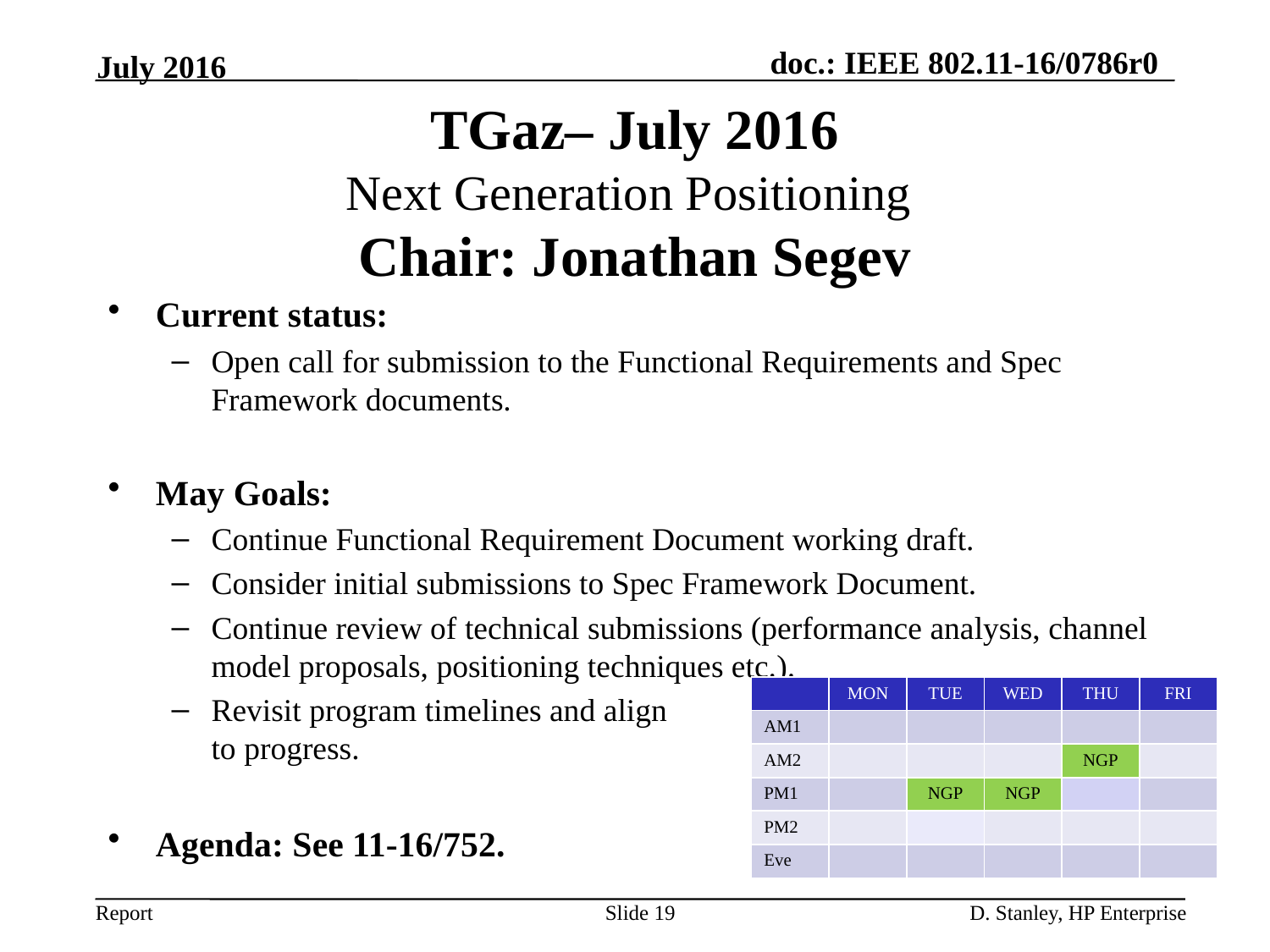

July 2016
# TGaz– July 2016 Next Generation Positioning Chair: Jonathan Segev
Current status:
Open call for submission to the Functional Requirements and Spec Framework documents.

May Goals:
Continue Functional Requirement Document working draft.
Consider initial submissions to Spec Framework Document.
Continue review of technical submissions (performance analysis, channel model proposals, positioning techniques etc.).
Revisit program timelines and align
to progress.

Agenda: See 11-16/752.

|  | MON | TUE | WED | THU | FRI |
| --- | --- | --- | --- | --- | --- |
| AM1 |  |  |  |  |  |
| AM2 |  |  |  | NGP |  |
| PM1 |  | NGP | NGP |  |  |
| PM2 |  |  |  |  |  |
| Eve |  |  |  |  |  |
Slide 19
D. Stanley, HP Enterprise